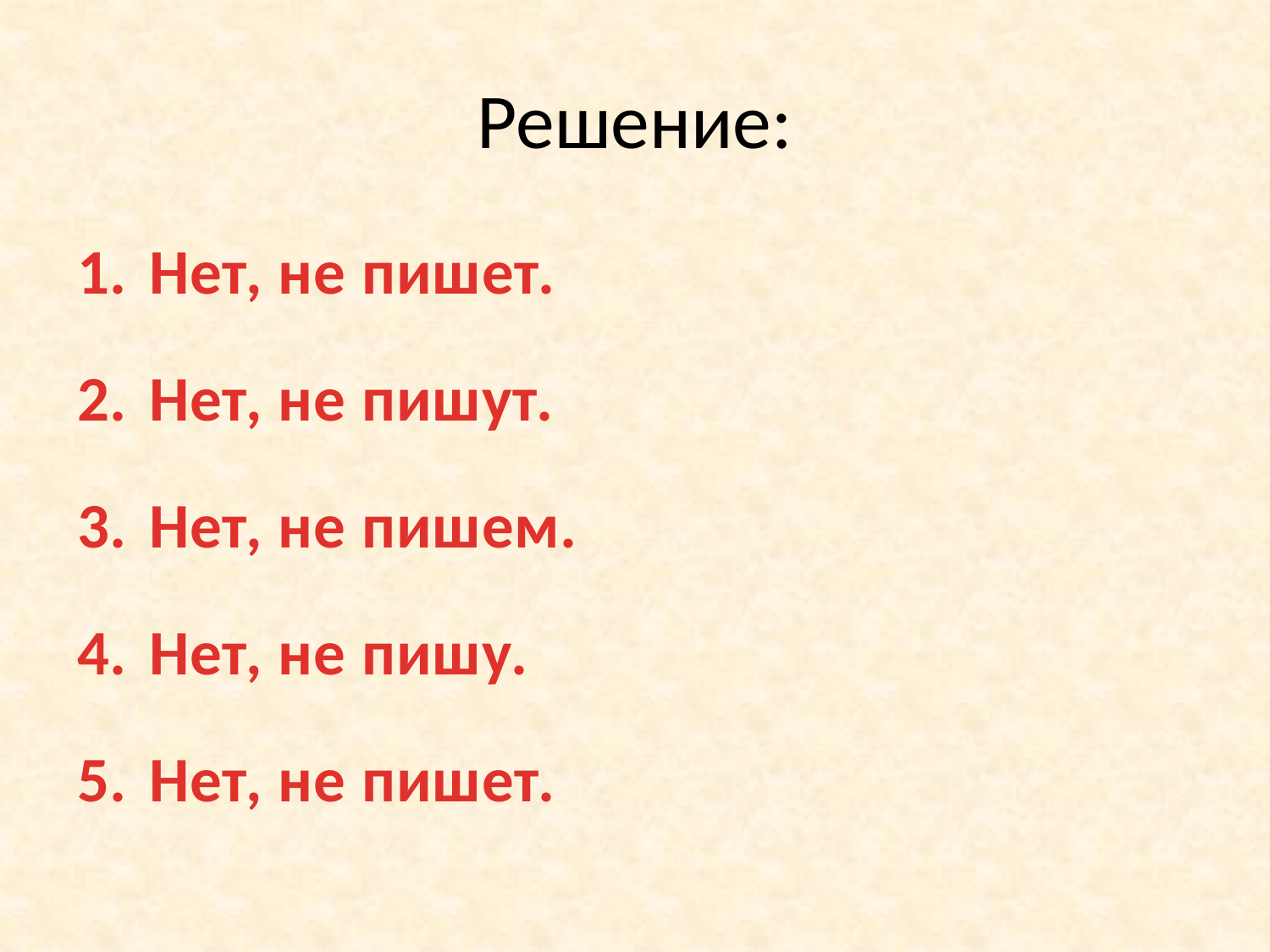

# Решение:
Нет, не пишет.
Нет, не пишут.
Нет, не пишем.
Нет, не пишу.
Нет, не пишет.